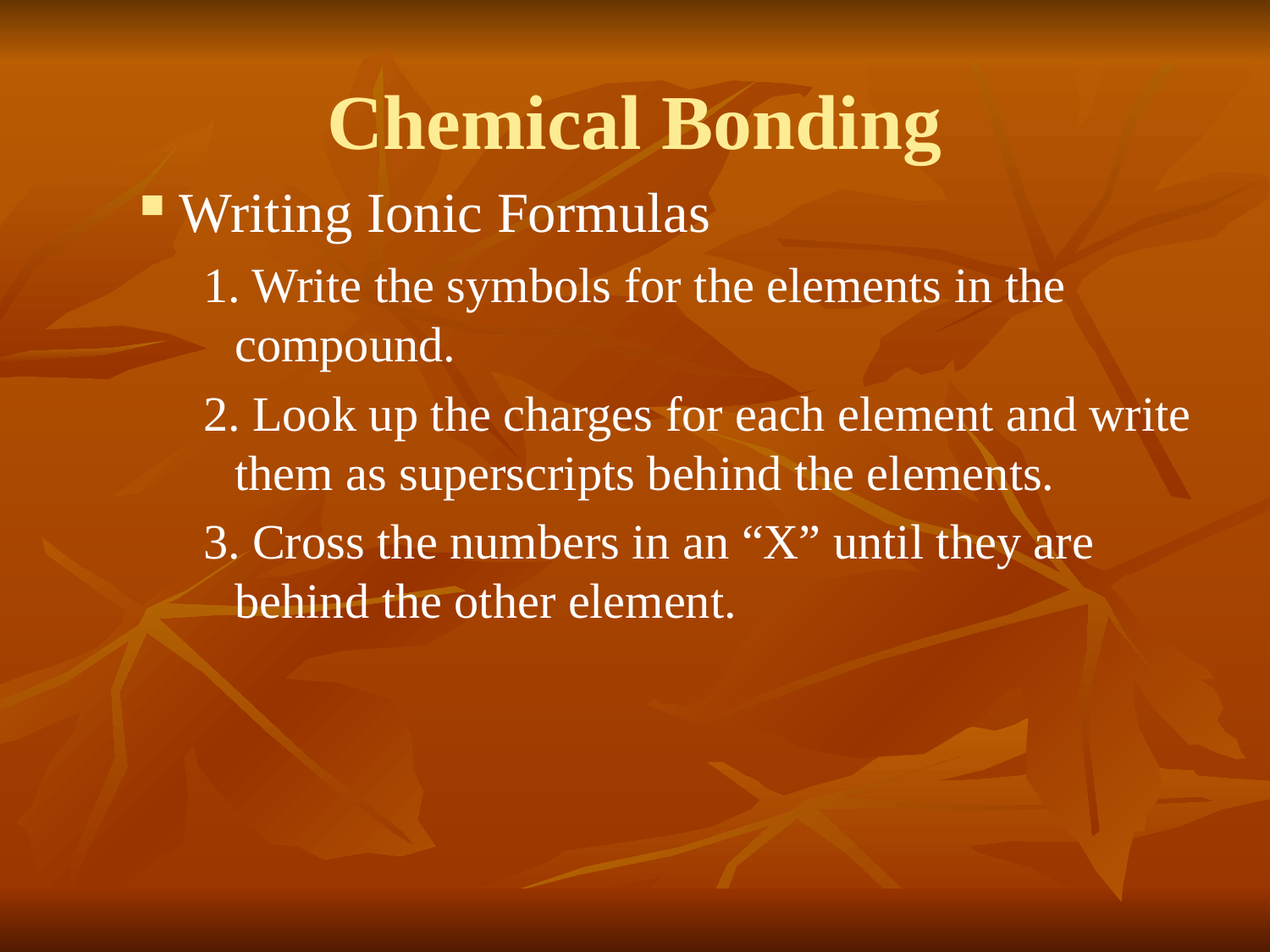

# Chemical Bonding
Writing Ionic Formulas
1. Write the symbols for the elements in the compound.
2. Look up the charges for each element and write them as superscripts behind the elements.
3. Cross the numbers in an “X” until they are behind the other element.